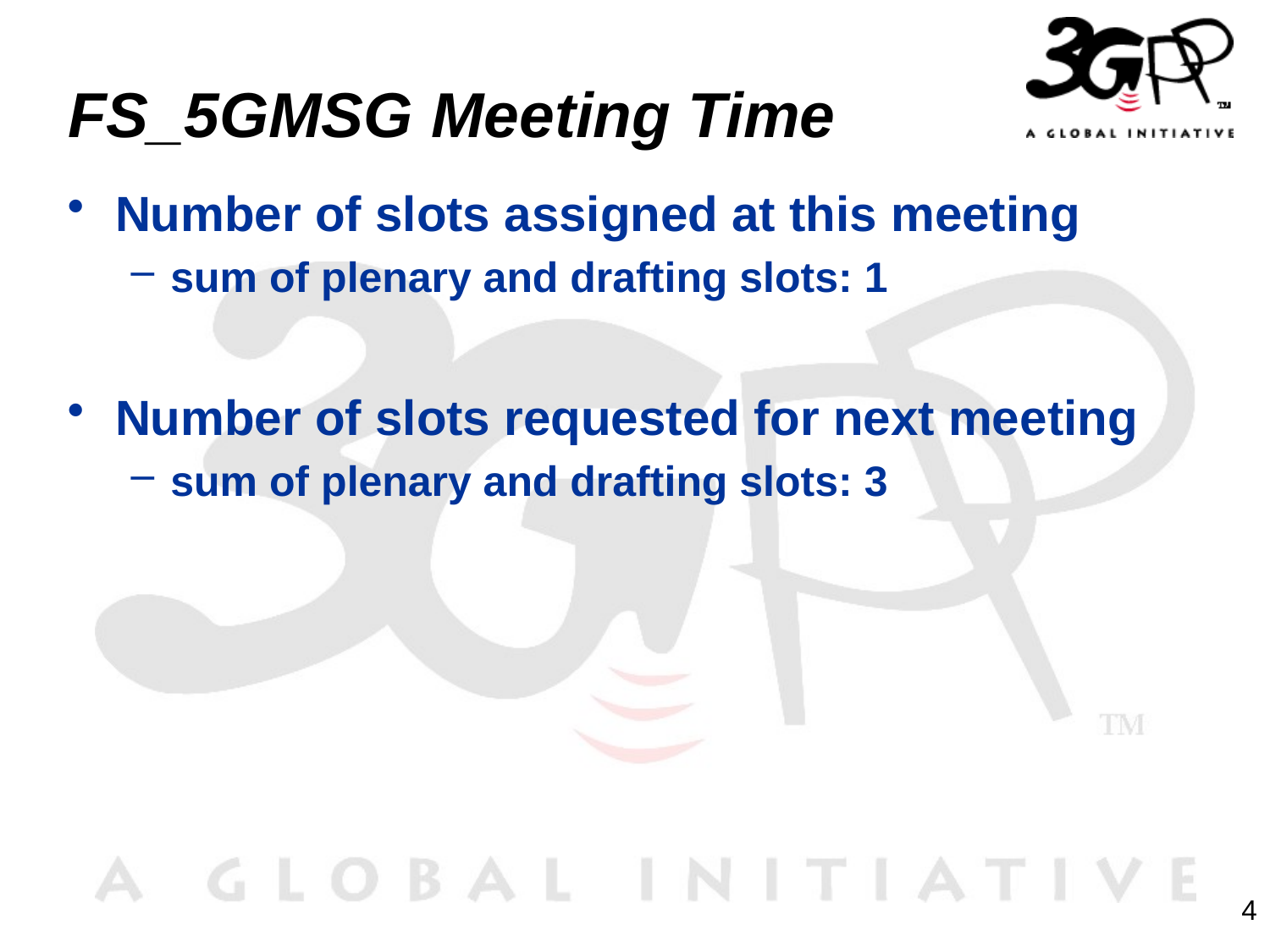

# FS_5GMSG Meeting Time
Number of slots assigned at this meeting
sum of plenary and drafting slots: 1

Number of slots requested for next meeting
sum of plenary and drafting slots: 3
4